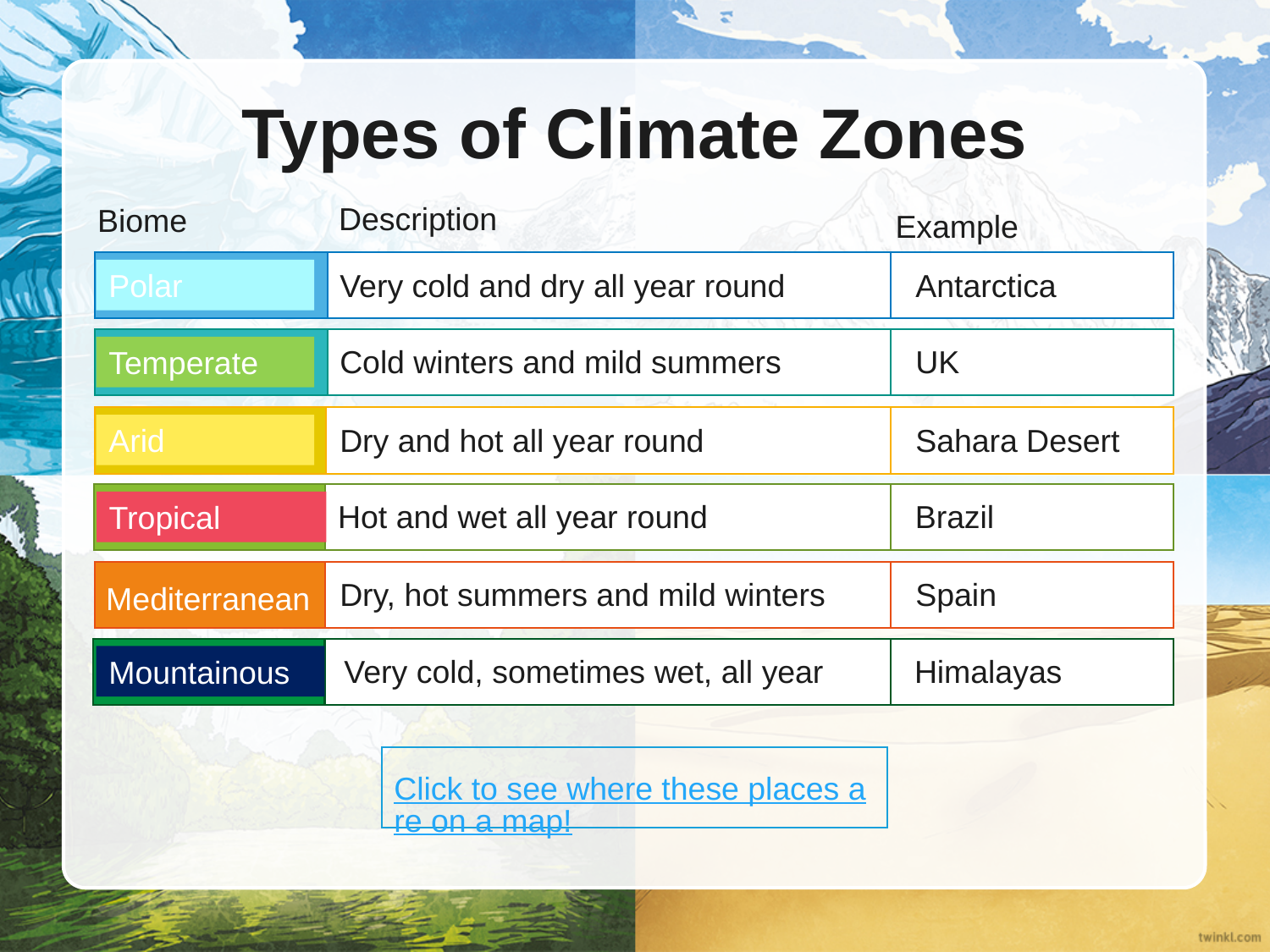

# Types of Climate Zones
Description
Biome
Example

Very cold and dry all year round
Antarctica
Polar

Cold winters and mild summers
UK
Temperate

Dry and hot all year round
Sahara Desert
Arid

Hot and wet all year round
Brazil
Tropical

Dry, hot summers and mild winters
Spain
Mediterranean

Very cold, sometimes wet, all year
Himalayas
Mountainous
Click to see where these places are on a map!